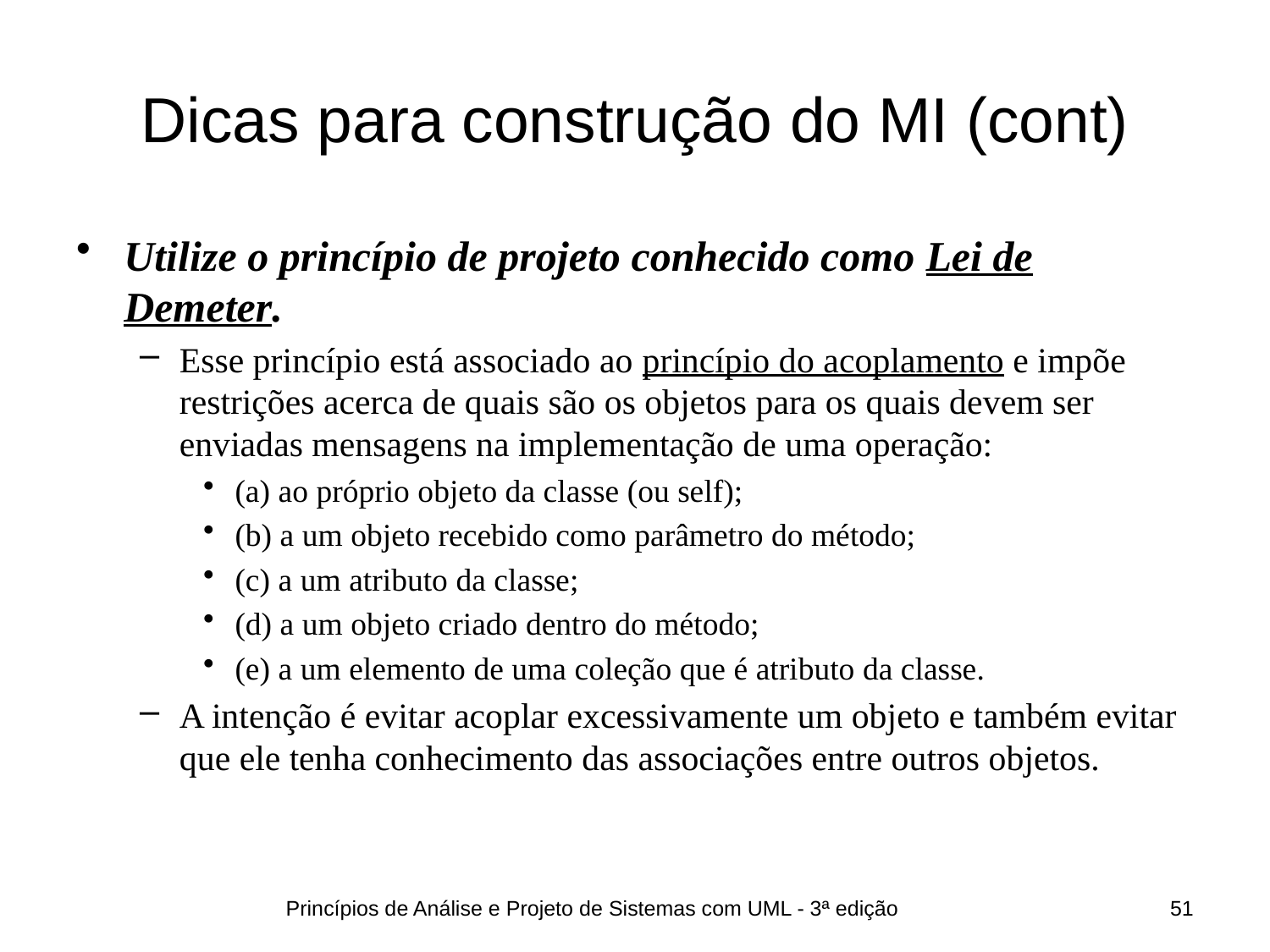

# Dicas para construção do MI (cont)
Utilize o princípio de projeto conhecido como Lei de Demeter.
Esse princípio está associado ao princípio do acoplamento e impõe restrições acerca de quais são os objetos para os quais devem ser enviadas mensagens na implementação de uma operação:
(a) ao próprio objeto da classe (ou self);
(b) a um objeto recebido como parâmetro do método;
(c) a um atributo da classe;
(d) a um objeto criado dentro do método;
(e) a um elemento de uma coleção que é atributo da classe.
A intenção é evitar acoplar excessivamente um objeto e também evitar que ele tenha conhecimento das associações entre outros objetos.
Princípios de Análise e Projeto de Sistemas com UML - 3ª edição
51